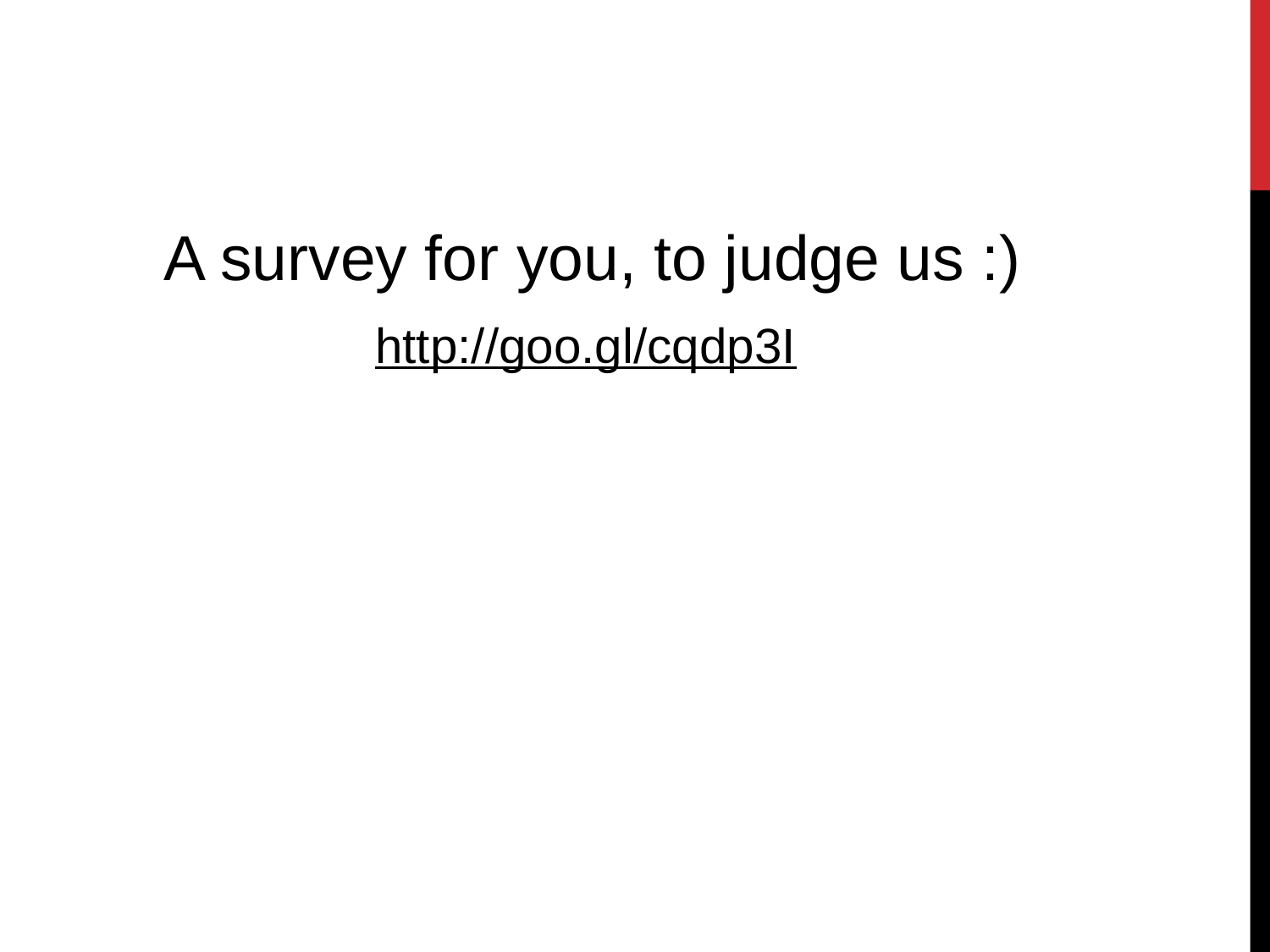

A survey for you, to judge us :)
http://goo.gl/cqdp3I